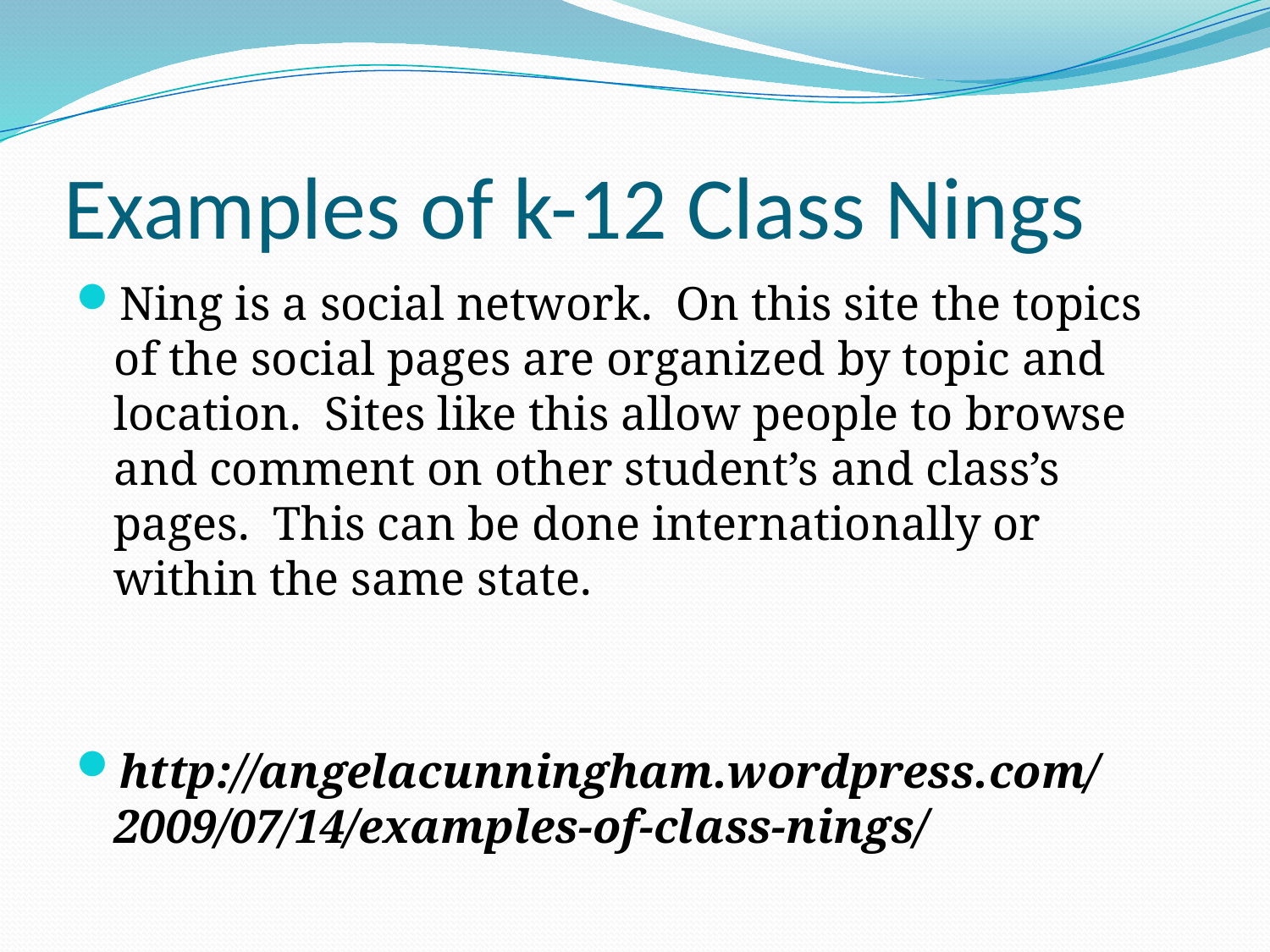

# Examples of k-12 Class Nings
Ning is a social network.  On this site the topics of the social pages are organized by topic and location.  Sites like this allow people to browse and comment on other student’s and class’s pages.  This can be done internationally or within the same state.

http://angelacunningham.wordpress.com/2009/07/14/examples-of-class-nings/